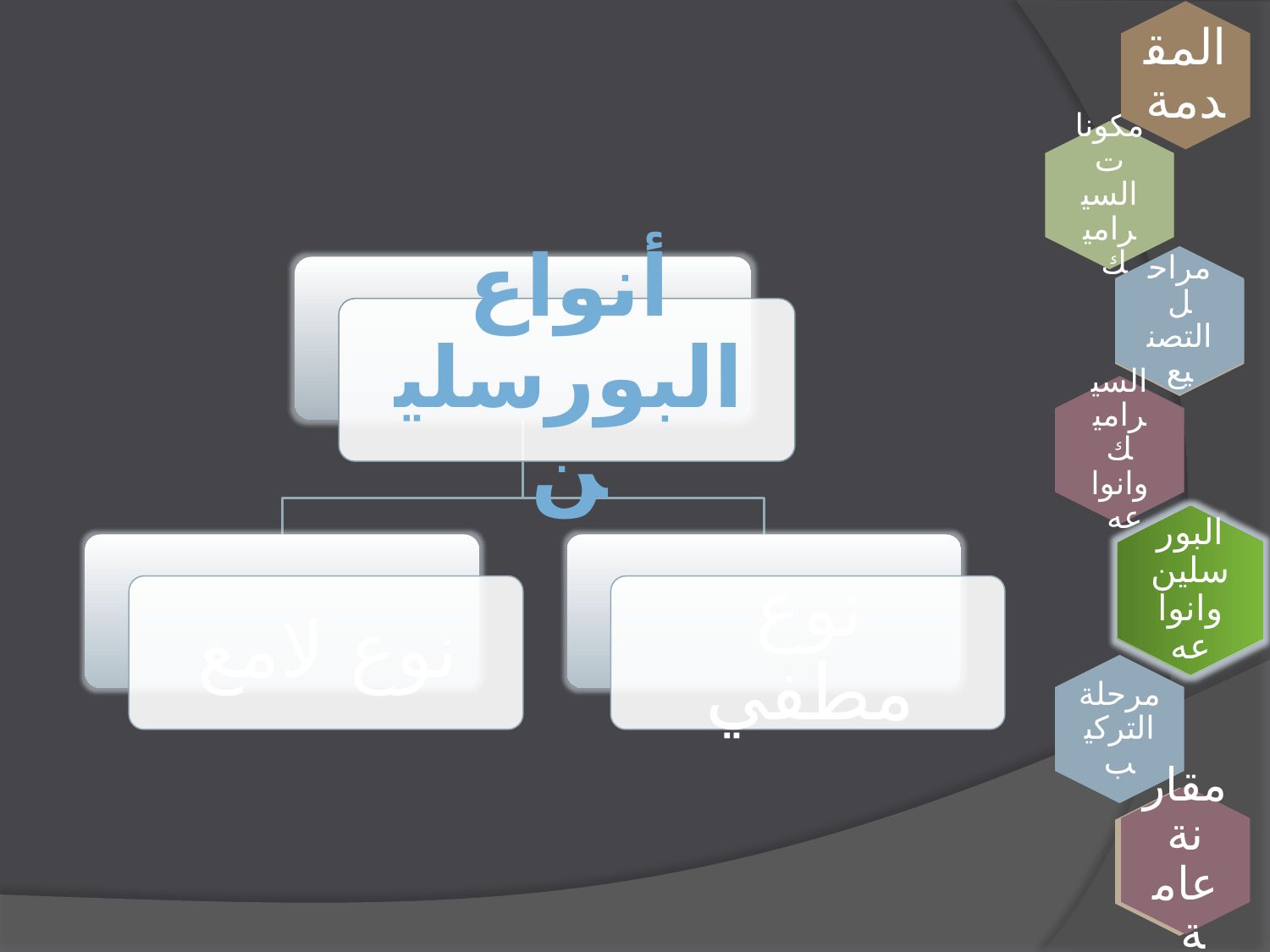

مكونات السيراميك

مراحل التصنيع
المقدمة
السيراميك وانواعه

مرحلة التركيب
البورسلين وانواعه
مقارنة عامة
أنواع البورسلين
نوع لامع
نوع مطفي